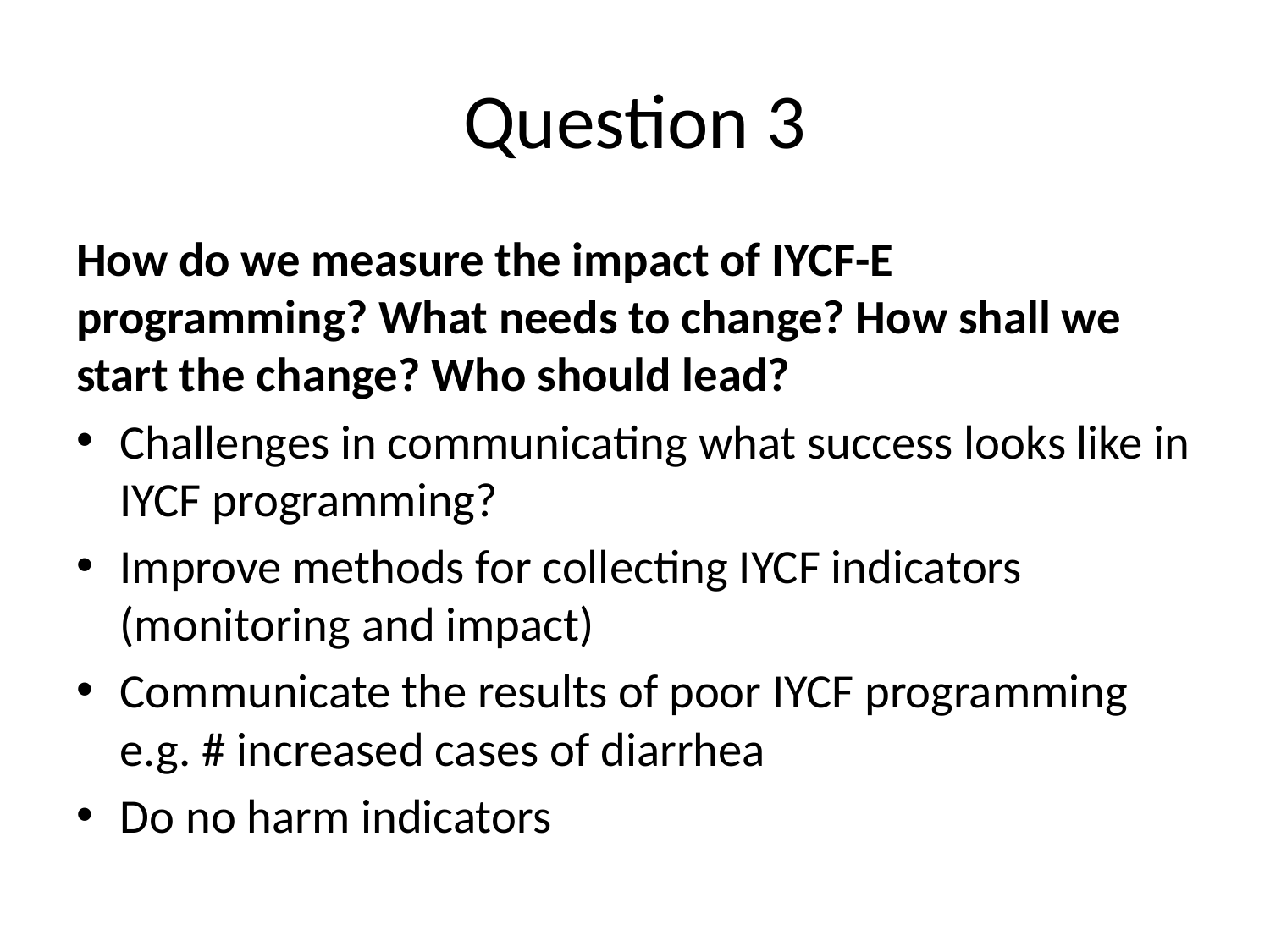

# Question 3
How do we measure the impact of IYCF-E programming? What needs to change? How shall we start the change? Who should lead?
Challenges in communicating what success looks like in IYCF programming?
Improve methods for collecting IYCF indicators (monitoring and impact)
Communicate the results of poor IYCF programming e.g. # increased cases of diarrhea
Do no harm indicators